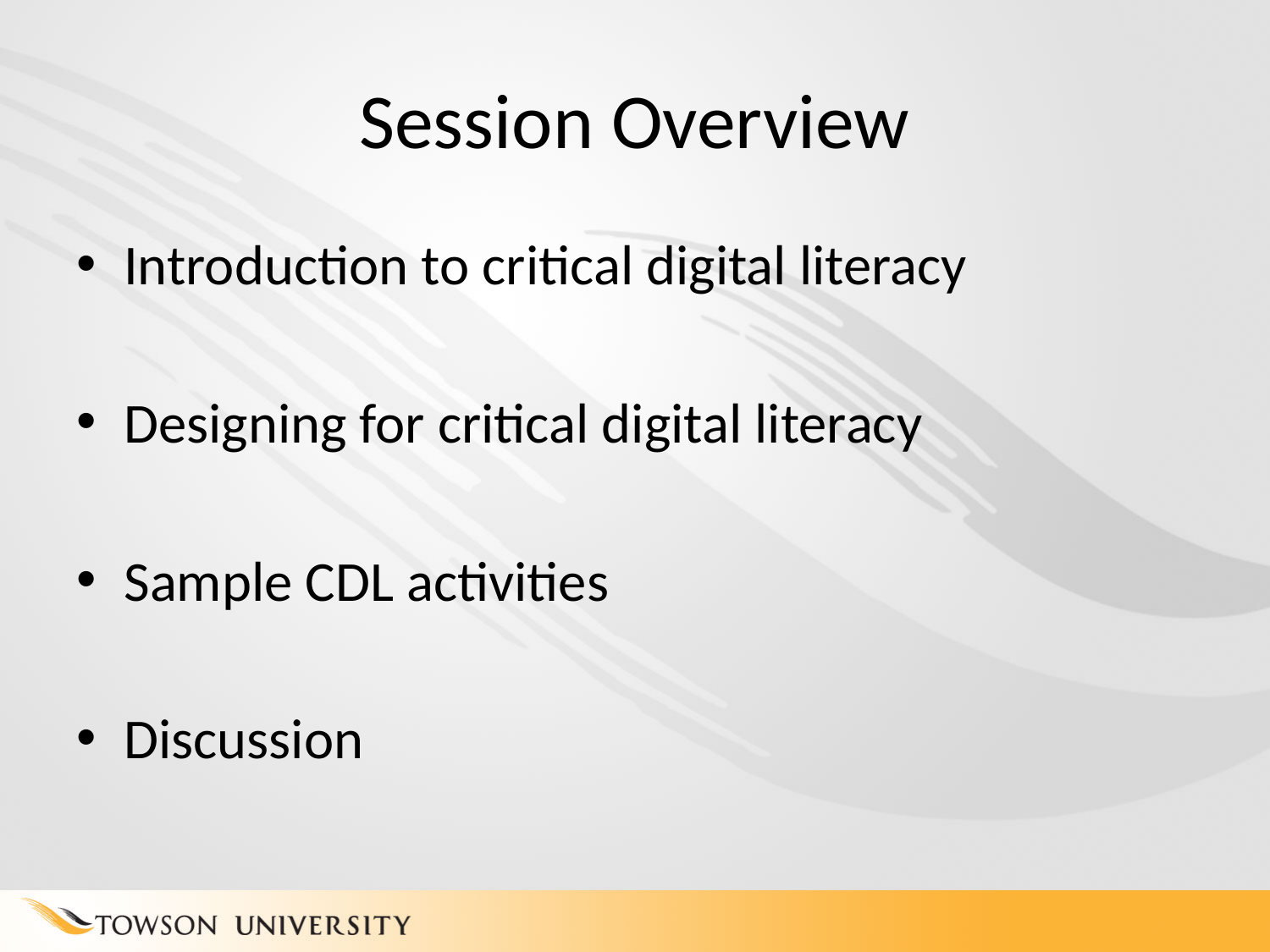

# Session Overview
Introduction to critical digital literacy

Designing for critical digital literacy

Sample CDL activities

Discussion